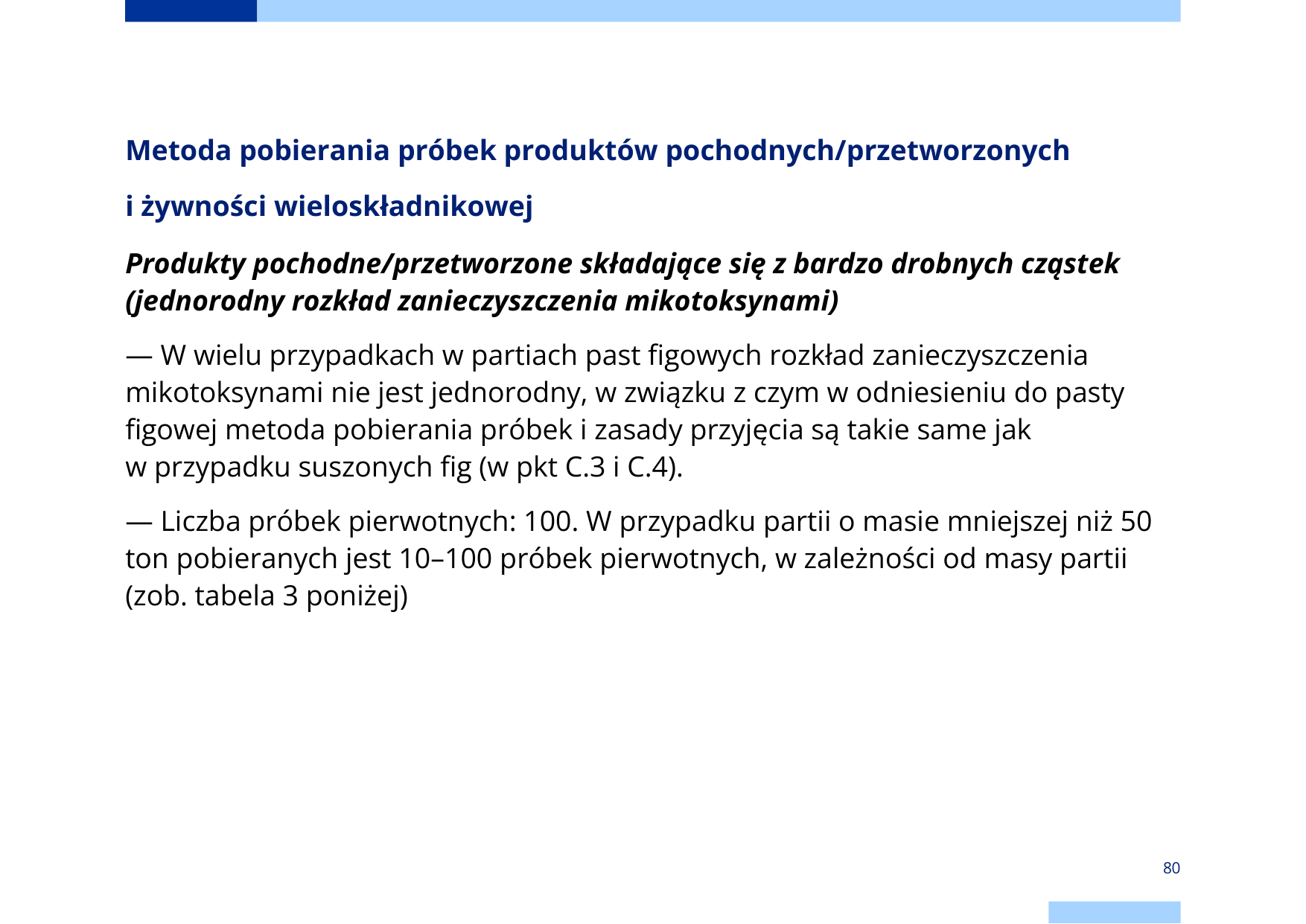

# Metoda pobierania próbek produktów pochodnych/przetworzonych i żywności wieloskładnikowej
Produkty pochodne/przetworzone składające się z bardzo drobnych cząstek (jednorodny rozkład zanieczyszczenia mikotoksynami)
— W wielu przypadkach w partiach past figowych rozkład zanieczyszczenia mikotoksynami nie jest jednorodny, w związku z czym w odniesieniu do pasty figowej metoda pobierania próbek i zasady przyjęcia są takie same jak w przypadku suszonych fig (w pkt C.3 i C.4).
— Liczba próbek pierwotnych: 100. W przypadku partii o masie mniejszej niż 50 ton pobieranych jest 10–100 próbek pierwotnych, w zależności od masy partii (zob. tabela 3 poniżej)

80